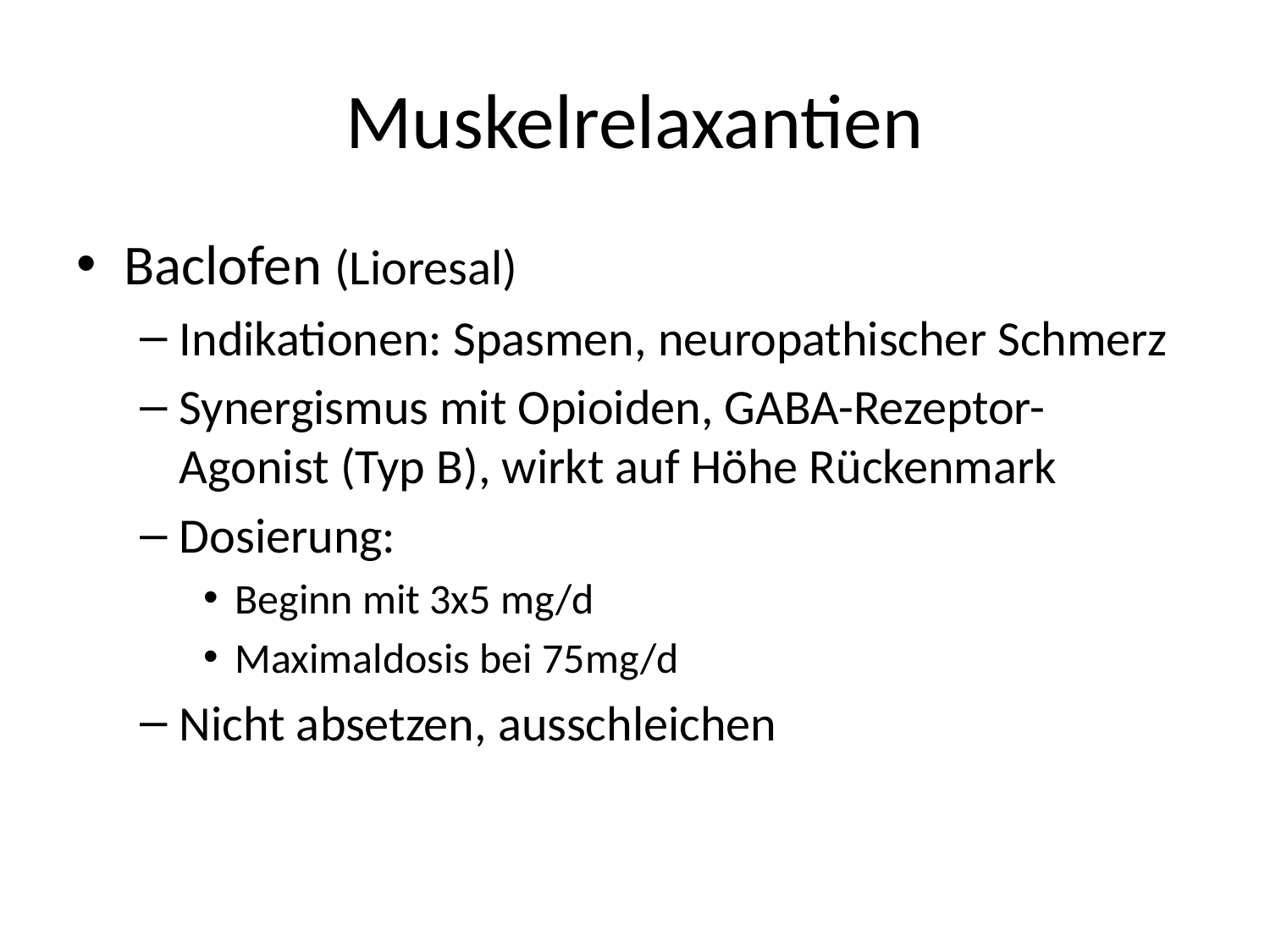

# Muskelrelaxantien
Baclofen (Lioresal)
Indikationen: Spasmen, neuropathischer Schmerz
Synergismus mit Opioiden, GABA-Rezeptor-Agonist (Typ B), wirkt auf Höhe Rückenmark
Dosierung:
Beginn mit 3x5 mg/d
Maximaldosis bei 75mg/d
Nicht absetzen, ausschleichen